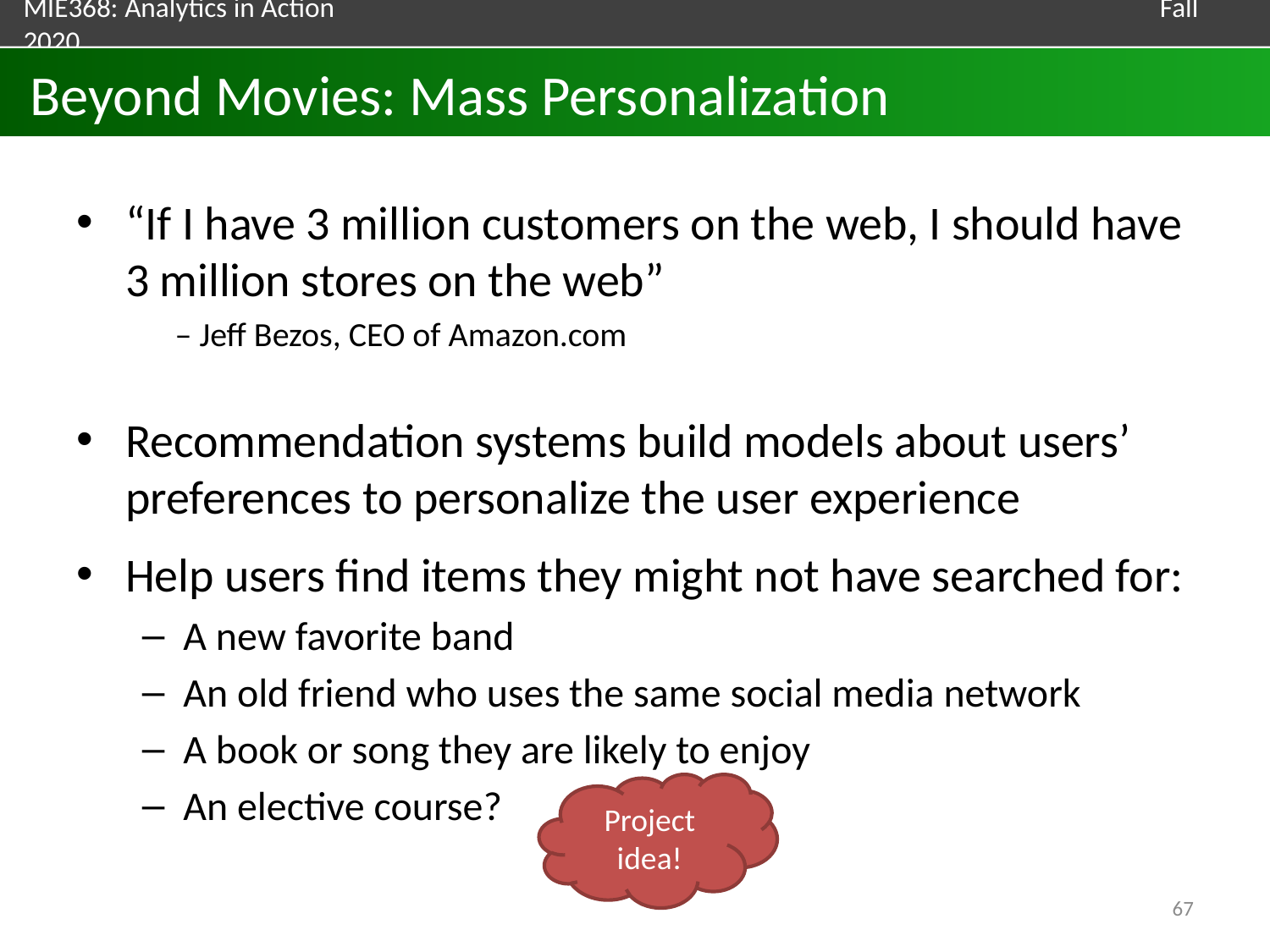

# Beyond Movies: Mass Personalization
“If I have 3 million customers on the web, I should have 3 million stores on the web”
				– Jeff Bezos, CEO of Amazon.com

Recommendation systems build models about users’ preferences to personalize the user experience

Help users find items they might not have searched for:
A new favorite band
An old friend who uses the same social media network
A book or song they are likely to enjoy
An elective course?

Project idea!
67